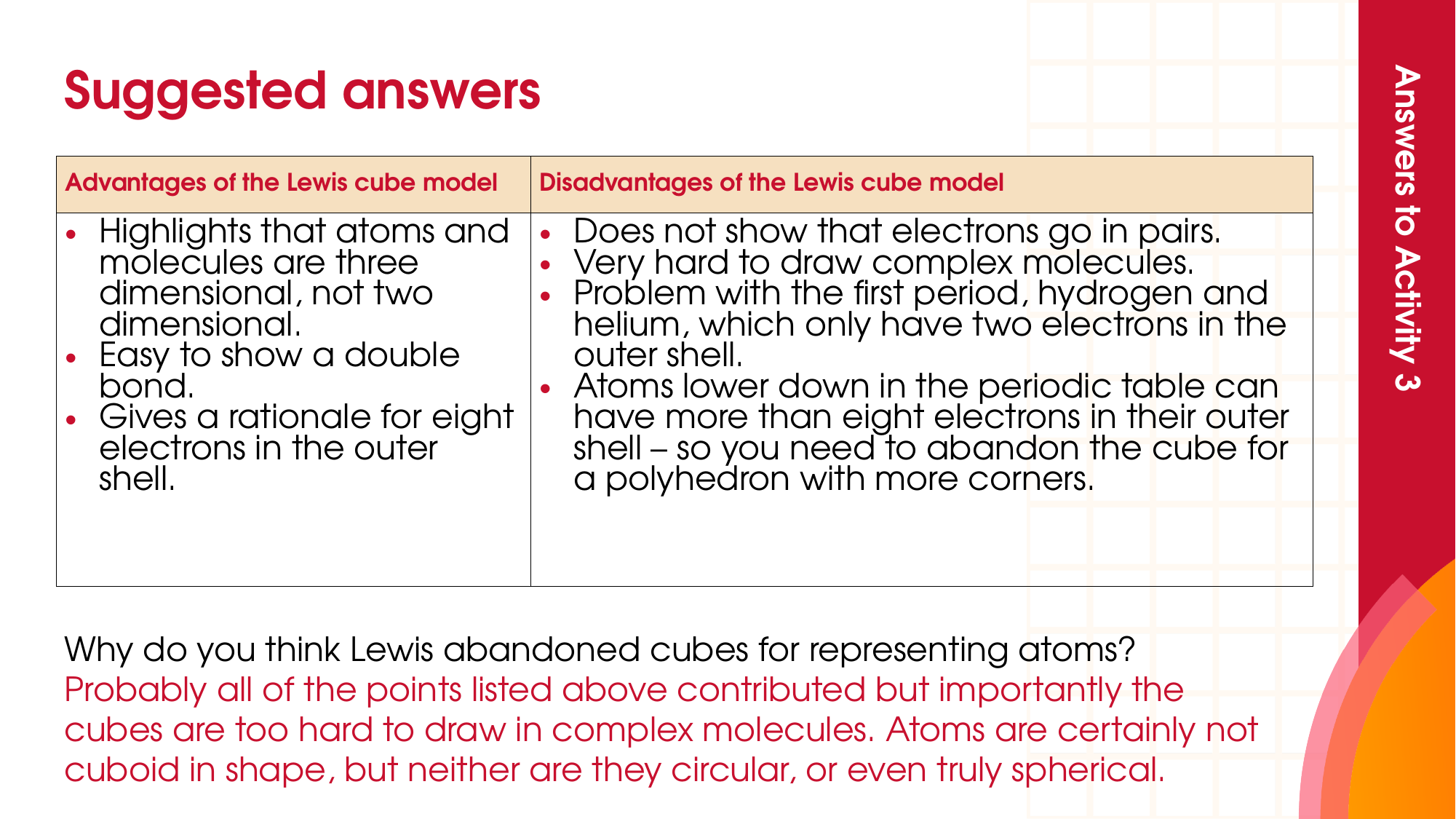

# Suggested answers
Answers to Activity 3
| Advantages of the Lewis cube model | Disadvantages of the Lewis cube model |
| --- | --- |
| Highlights that atoms and molecules are three dimensional, not two dimensional. Easy to show a double bond. Gives a rationale for eight electrons in the outer shell. | Does not show that electrons go in pairs. Very hard to draw complex molecules. Problem with the first period, hydrogen and helium, which only have two electrons in the outer shell. Atoms lower down in the periodic table can have more than eight electrons in their outer shell – so you need to abandon the cube for a polyhedron with more corners. |
Why do you think Lewis abandoned cubes for representing atoms?
Probably all of the points listed above contributed but importantly the cubes are too hard to draw in complex molecules. Atoms are certainly not cuboid in shape, but neither are they circular, or even truly spherical.